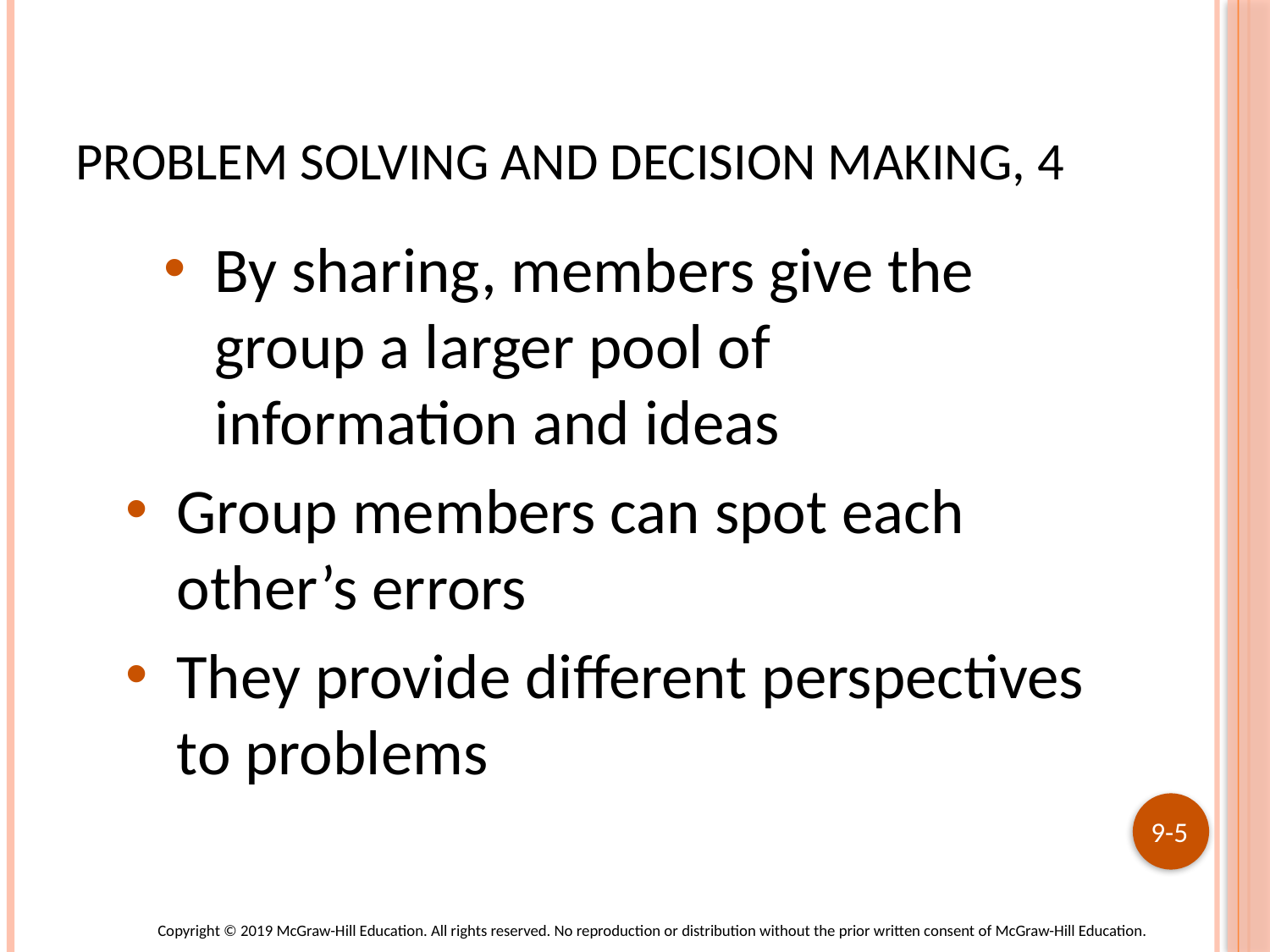

# Problem Solving and Decision Making, 4
By sharing, members give the group a larger pool of information and ideas
Group members can spot each other’s errors
They provide different perspectives to problems